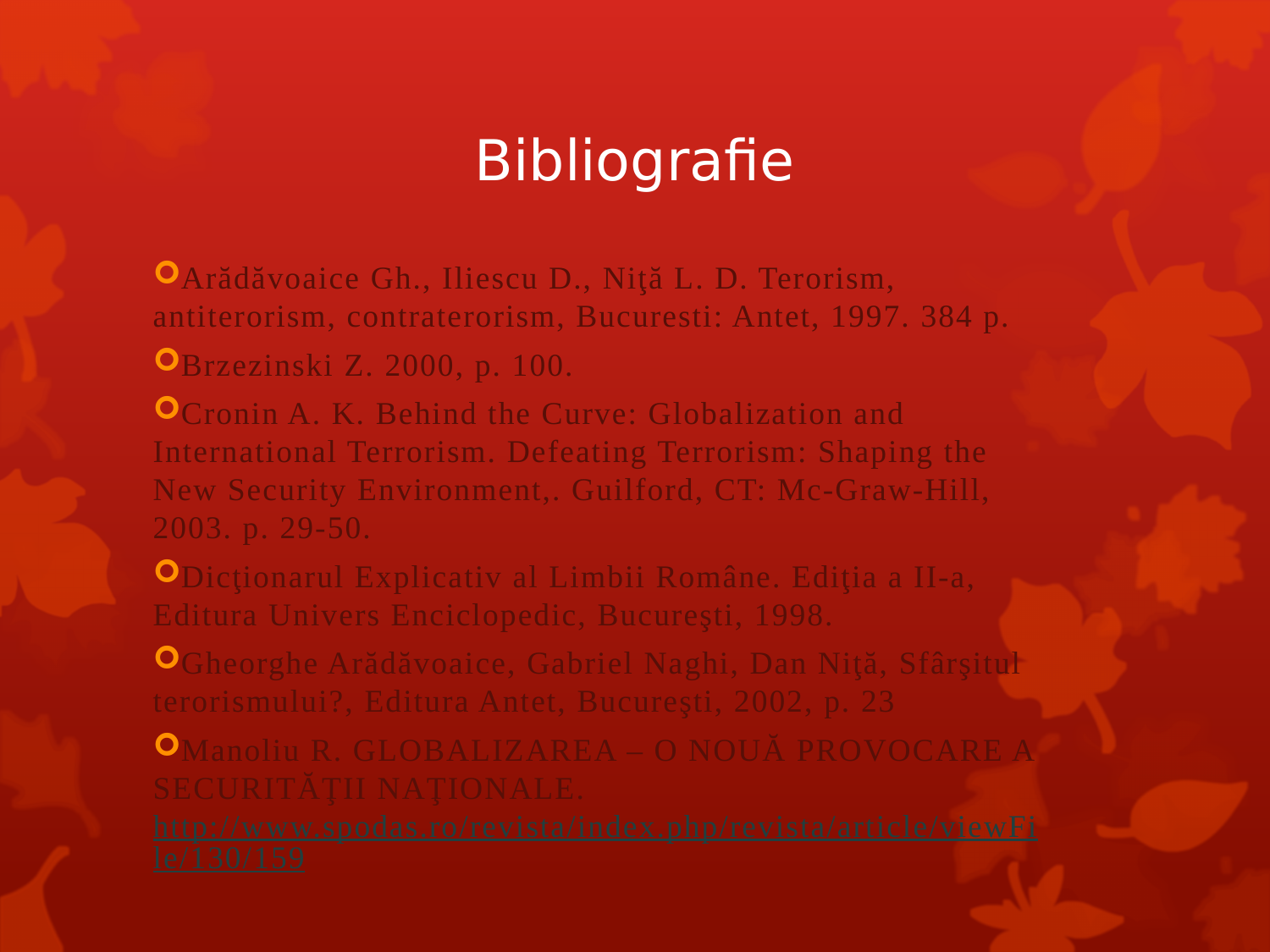

# Bibliografie
Arădăvoaice Gh., Iliescu D., Niţă L. D. Terorism, antiterorism, contraterorism, Bucuresti: Antet, 1997. 384 p.
Brzezinski Z. 2000, p. 100.
Cronin A. K. Behind the Curve: Globalization and International Terrorism. Defeating Terrorism: Shaping the New Security Environment,. Guilford, CT: Mc-Graw-Hill, 2003. p. 29-50.
Dicţionarul Explicativ al Limbii Române. Ediţia a II-a, Editura Univers Enciclopedic, Bucureşti, 1998.
Gheorghe Arădăvoaice, Gabriel Naghi, Dan Niţă, Sfârşitul terorismului?, Editura Antet, Bucureşti, 2002, p. 23
Manoliu R. GLOBALIZAREA – O NOUĂ PROVOCARE A SECURITĂŢII NAŢIONALE. http://www.spodas.ro/revista/index.php/revista/article/viewFile/130/159